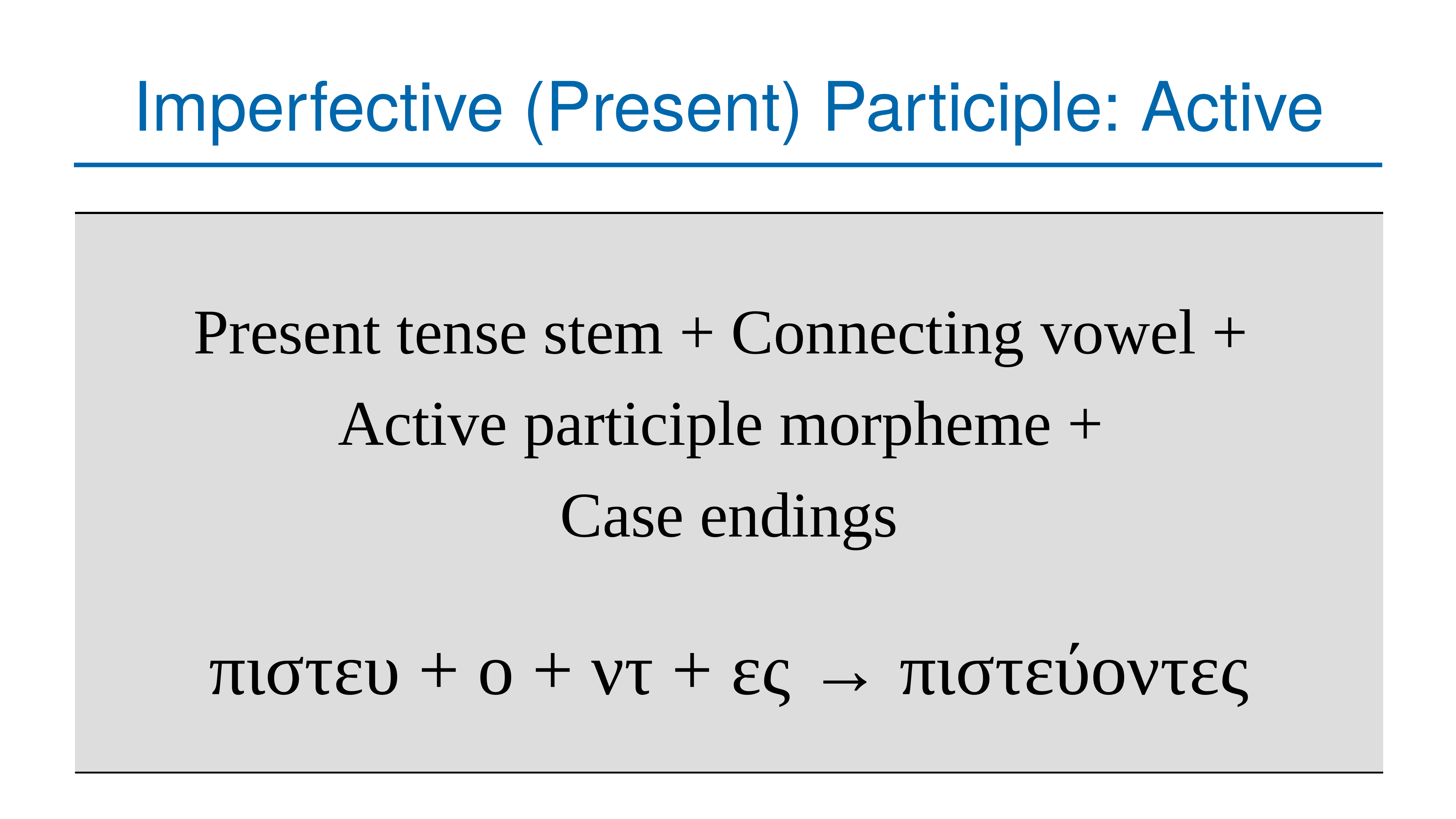

# Imperfective (Present) Participle: Active
| Present tense stem + Connecting vowel + Active participle morpheme + Case endings πιστευ + ο + ντ + ες → πιστεύοντες |
| --- |